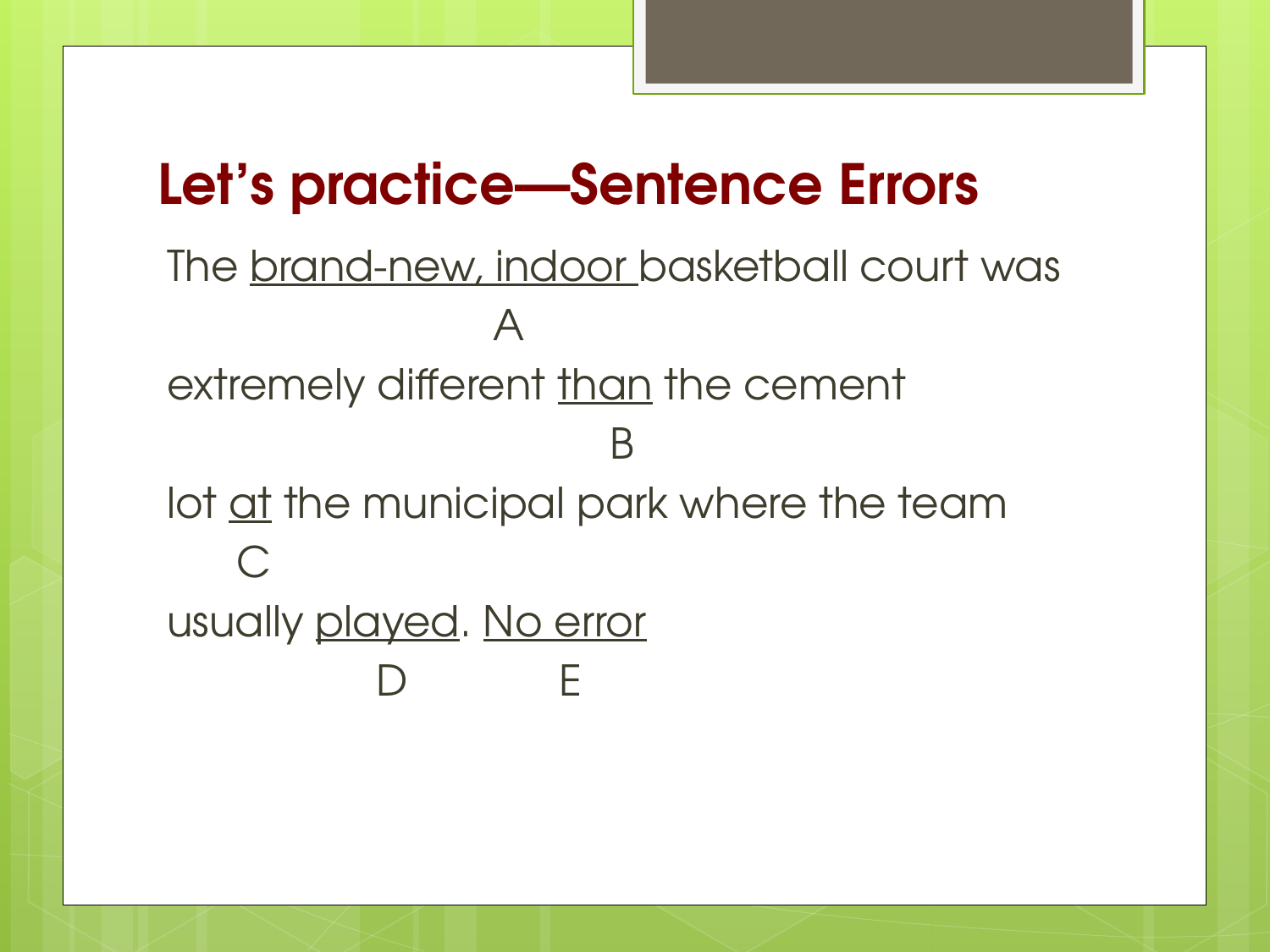

# Let’s practice—Sentence Errors
The brand-new, indoor basketball court was
                            A
extremely different than the cement
                                      B
lot at the municipal park where the team
      C
usually played. No error
                  D             E